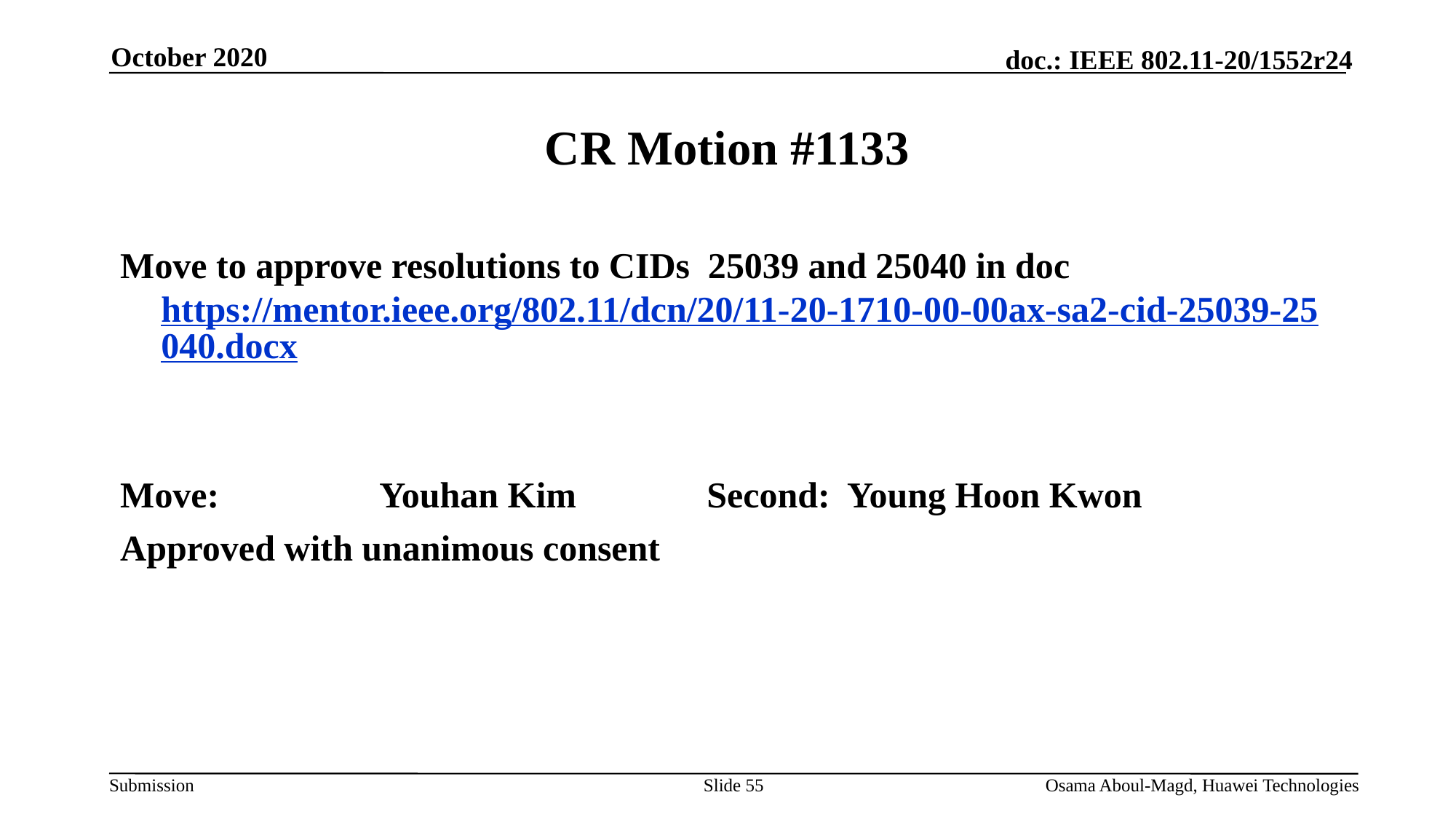

October 2020
# CR Motion #1133
Move to approve resolutions to CIDs  25039 and 25040 in doc https://mentor.ieee.org/802.11/dcn/20/11-20-1710-00-00ax-sa2-cid-25039-25040.docx

Move:		Youhan Kim		Second:  Young Hoon Kwon
Approved with unanimous consent

Slide 55
Osama Aboul-Magd, Huawei Technologies